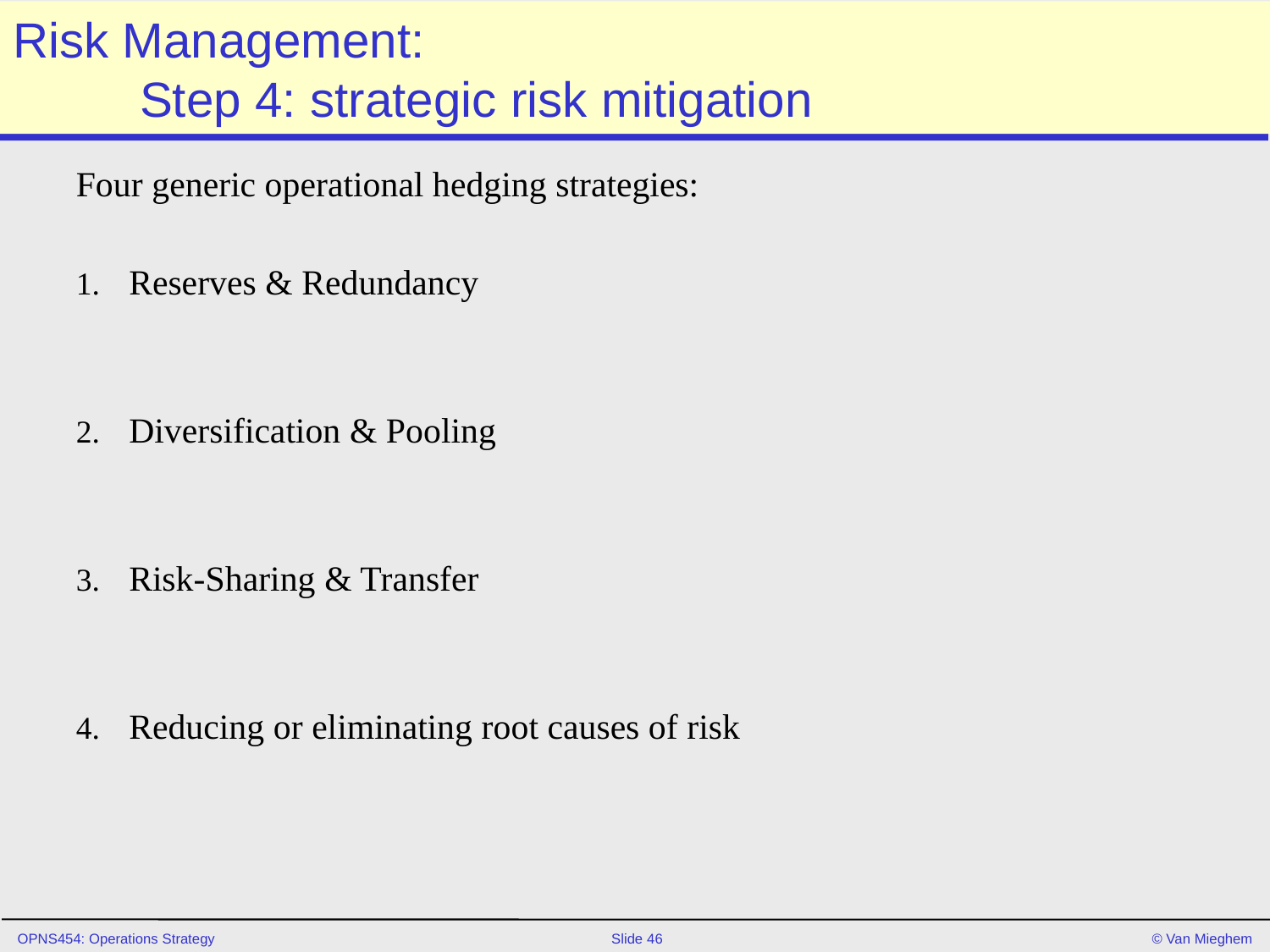

# Risk Management: Step 4: strategic risk mitigation
Four generic operational hedging strategies:

Reserves & Redundancy

Diversification & Pooling

Risk-Sharing & Transfer

Reducing or eliminating root causes of risk